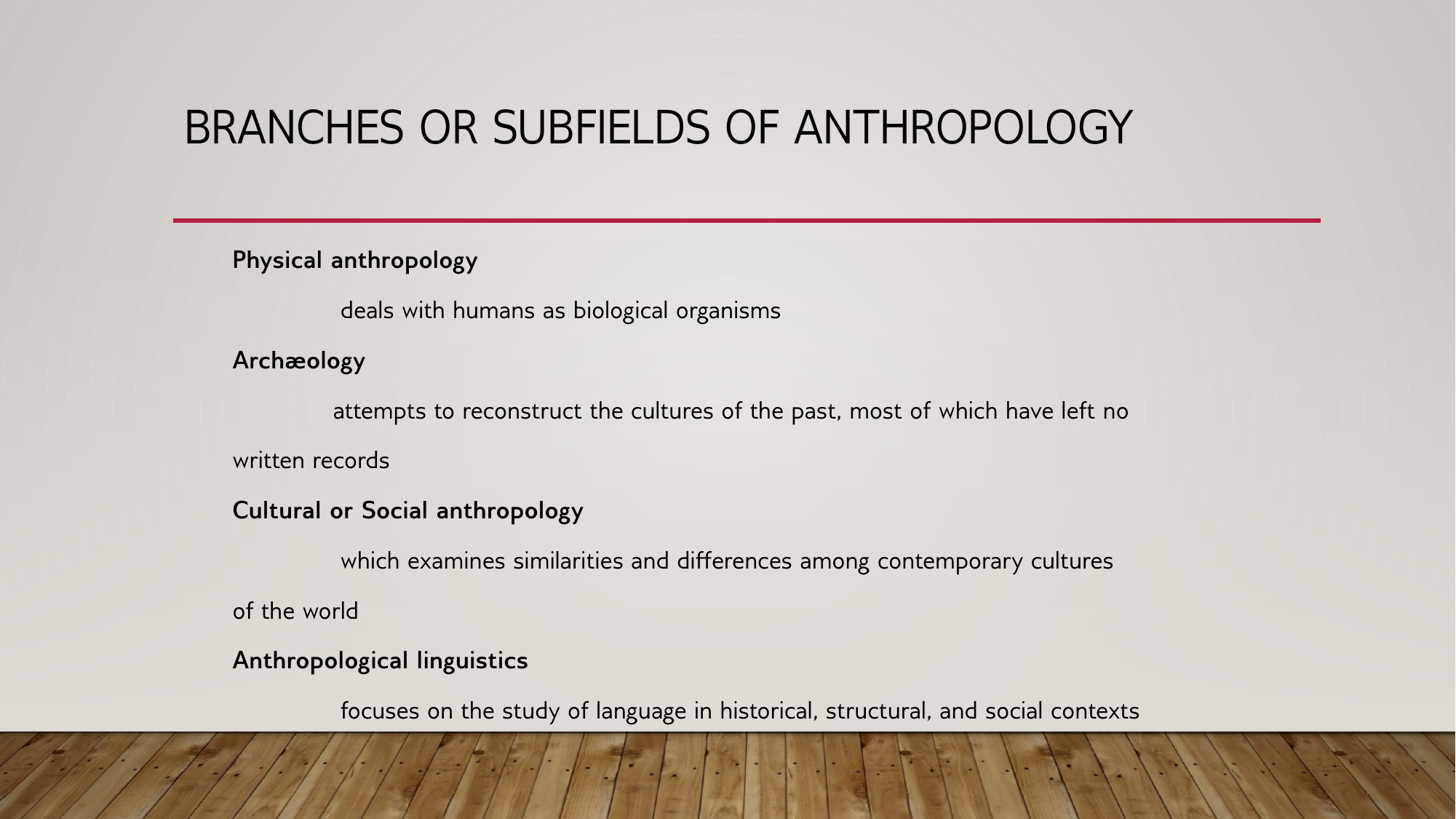

# Branches or subfields of Anthropology
Physical anthropology
	 deals with humans as biological organisms
Archaeology
	attempts to reconstruct the cultures of the past, most of which have left no
written records
Cultural or Social anthropology
	 which examines similarities and differences among contemporary cultures
of the world
Anthropological linguistics
	 focuses on the study of language in historical, structural, and social contexts